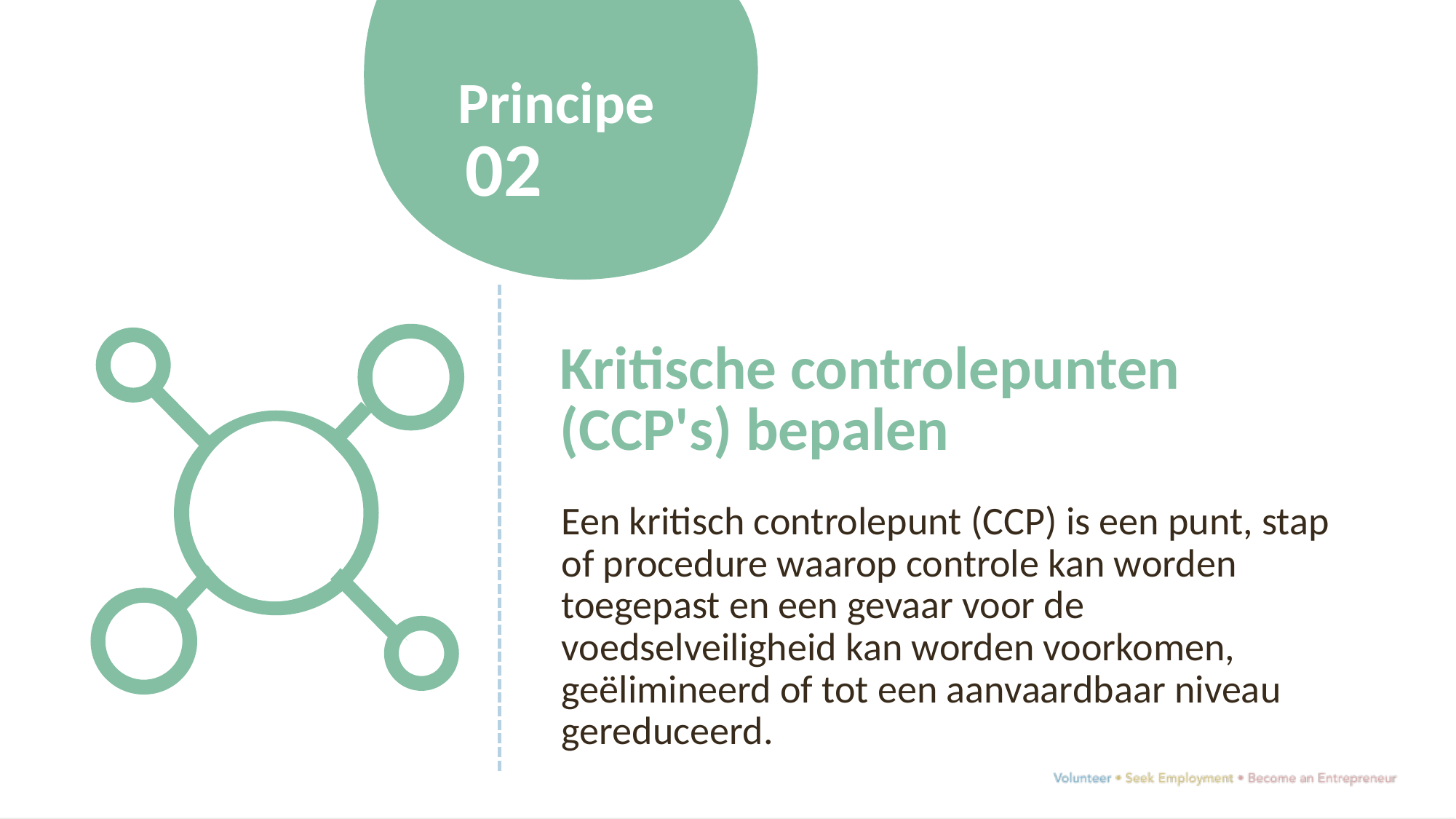

Principe
02

Kritische controlepunten (CCP's) bepalen

Een kritisch controlepunt (CCP) is een punt, stap of procedure waarop controle kan worden toegepast en een gevaar voor de voedselveiligheid kan worden voorkomen, geëlimineerd of tot een aanvaardbaar niveau gereduceerd.